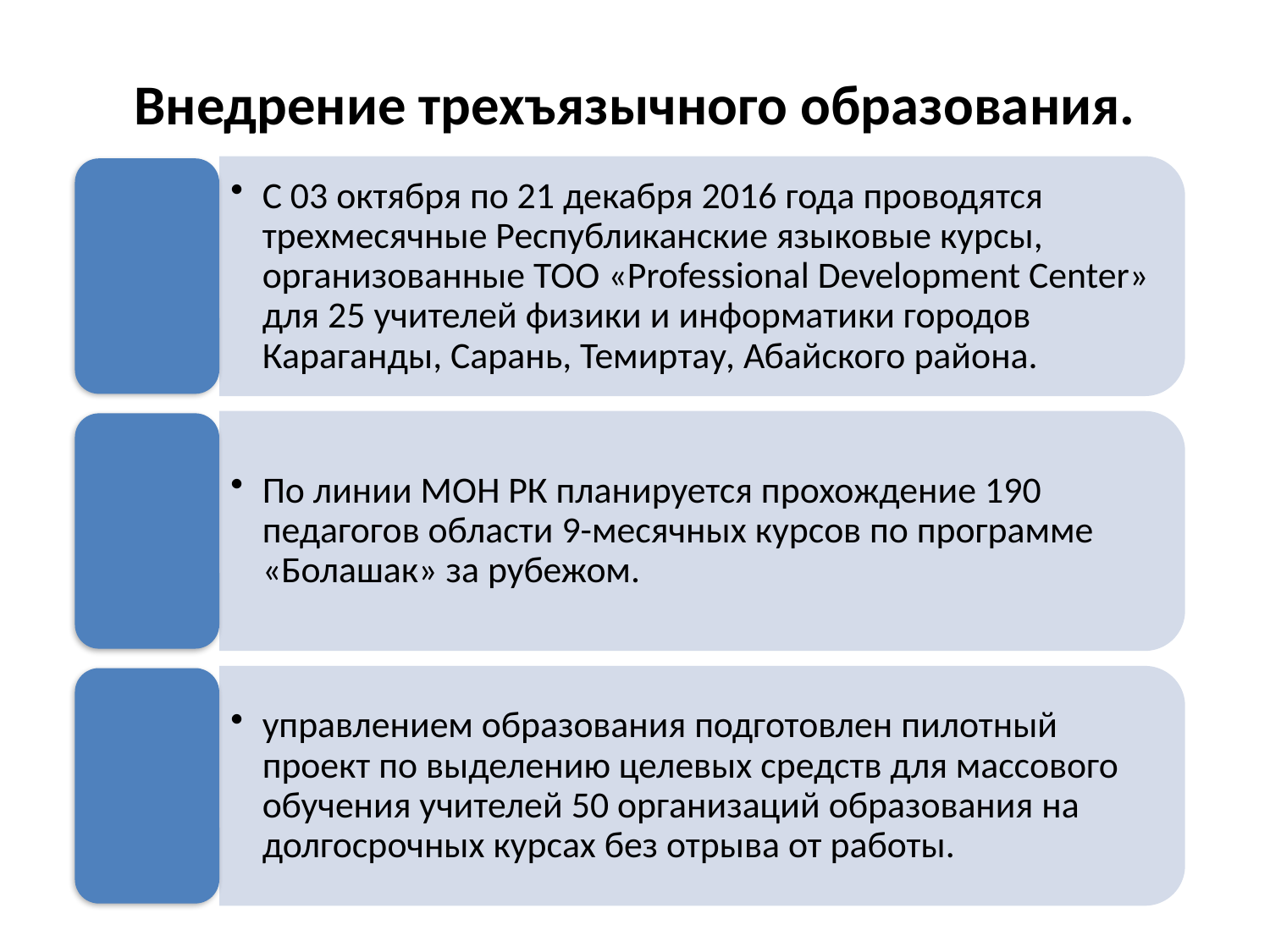

# Внедрение трехъязычного образования.
С 03 октября по 21 декабря 2016 года проводятся трехмесячные Республиканские языковые курсы, организованные ТОО «Professional Development Center» для 25 учителей физики и информатики городов Караганды, Сарань, Темиртау, Абайского района.

По линии МОН РК планируется прохождение 190 педагогов области 9-месячных курсов по программе «Болашак» за рубежом.

управлением образования подготовлен пилотный проект по выделению целевых средств для массового обучения учителей 50 организаций образования на долгосрочных курсах без отрыва от работы.